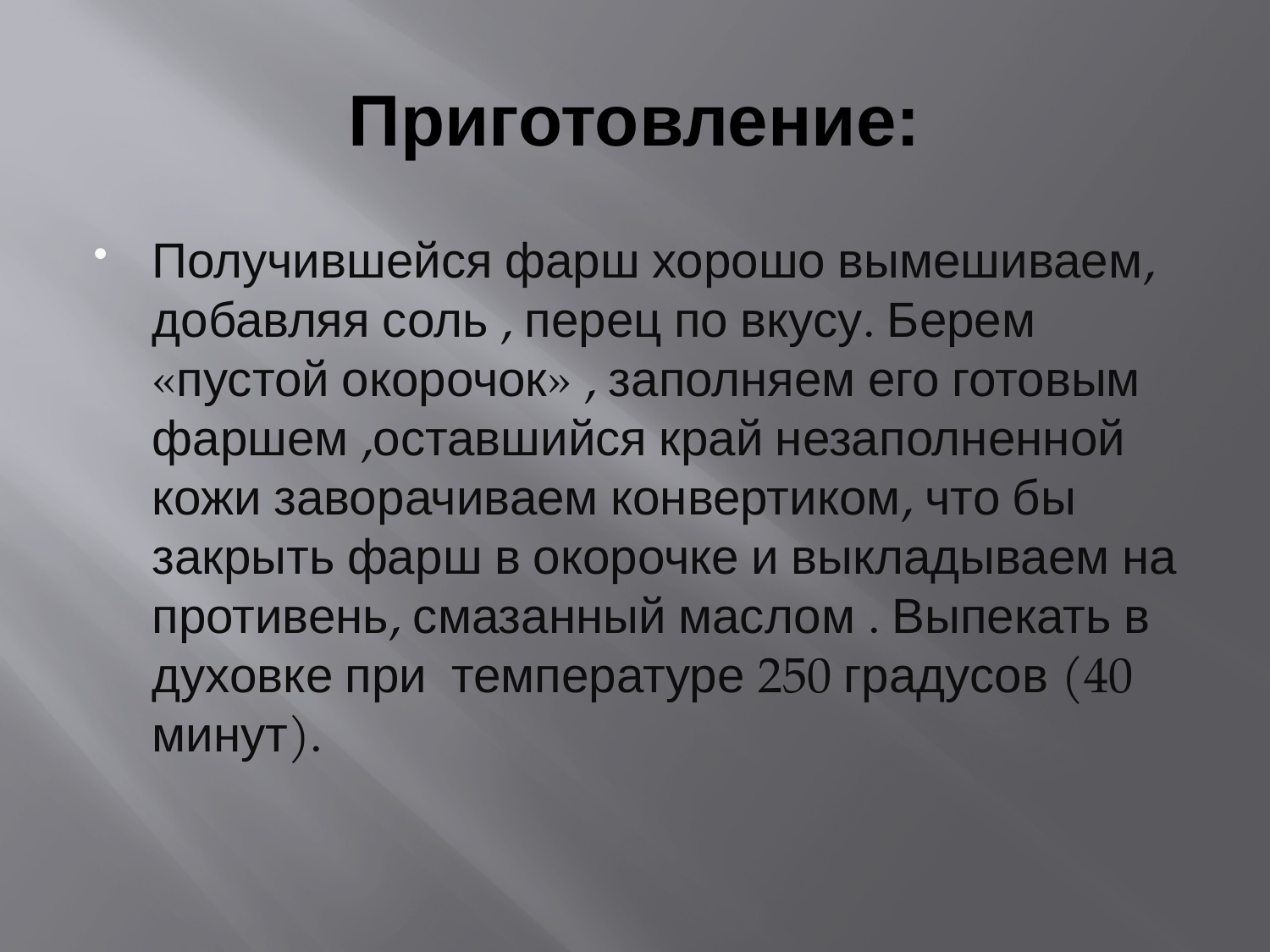

# Приготовление:
Получившейся фарш хорошо вымешиваем, добавляя соль , перец по вкусу. Берем «пустой окорочок» , заполняем его готовым фаршем ,оставшийся край незаполненной кожи заворачиваем конвертиком, что бы закрыть фарш в окорочке и выкладываем на противень, смазанный маслом . Выпекать в духовке при  температуре 250 градусов (40 минут).